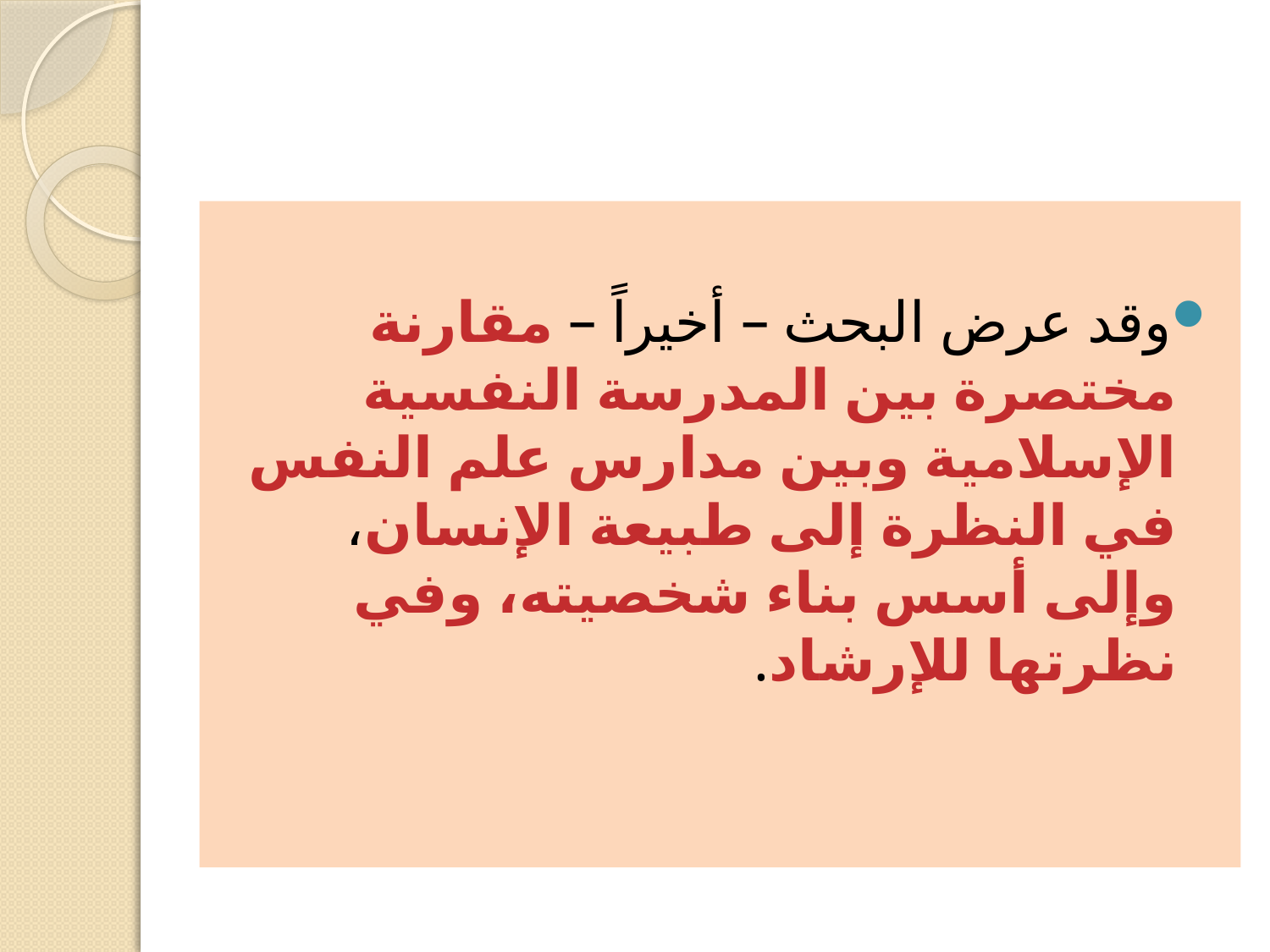

وقد عرض البحث – أخيراً – مقارنة مختصرة بين المدرسة النفسية الإسلامية وبين مدارس علم النفس في النظرة إلى طبيعة الإنسان، وإلى أسس بناء شخصيته، وفي نظرتها للإرشاد.